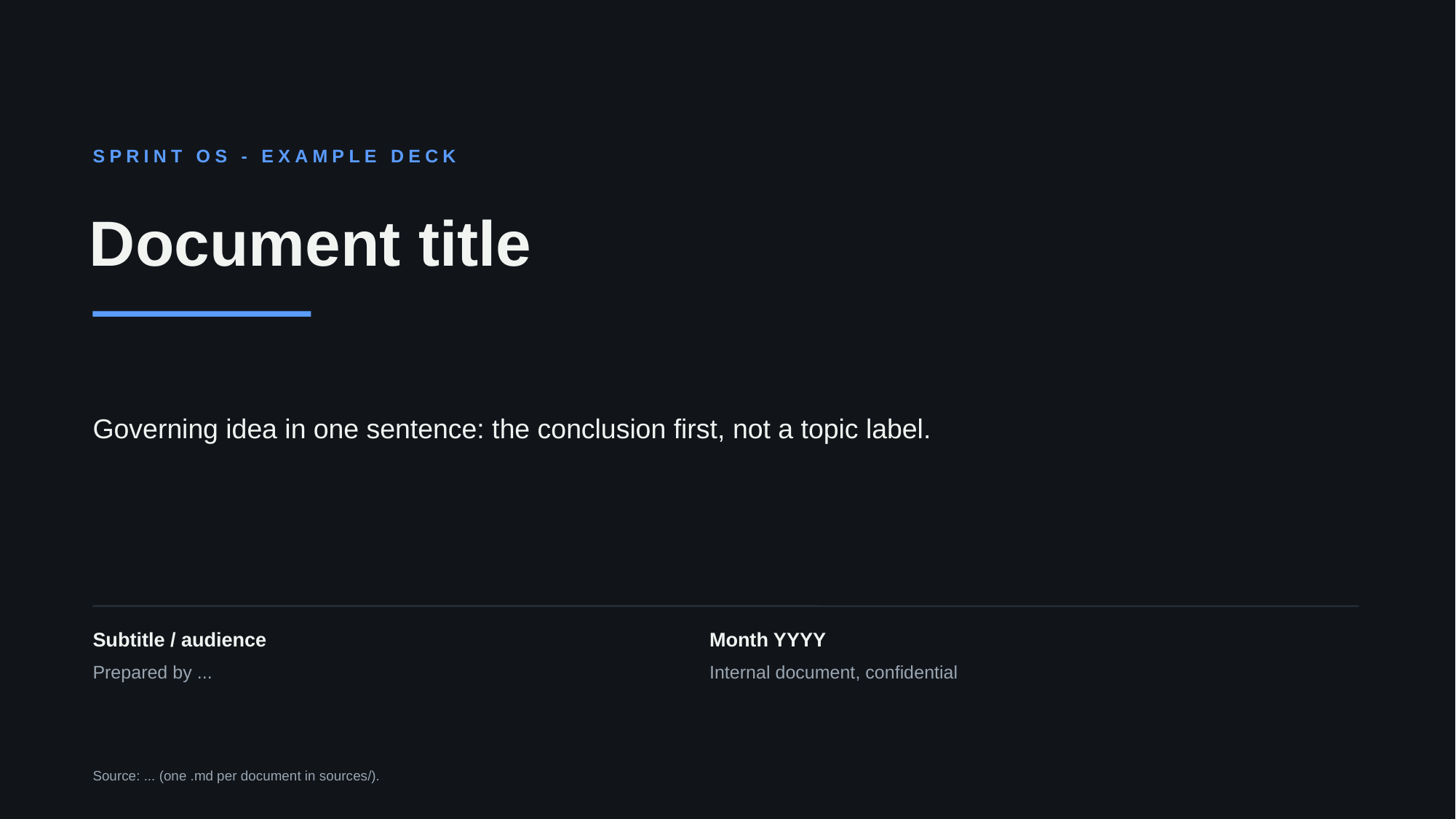

SPRINT OS - EXAMPLE DECK
Document title

Governing idea in one sentence: the conclusion first, not a topic label.

Subtitle / audience
Month YYYY
Prepared by ...
Internal document, confidential
Source: ... (one .md per document in sources/).